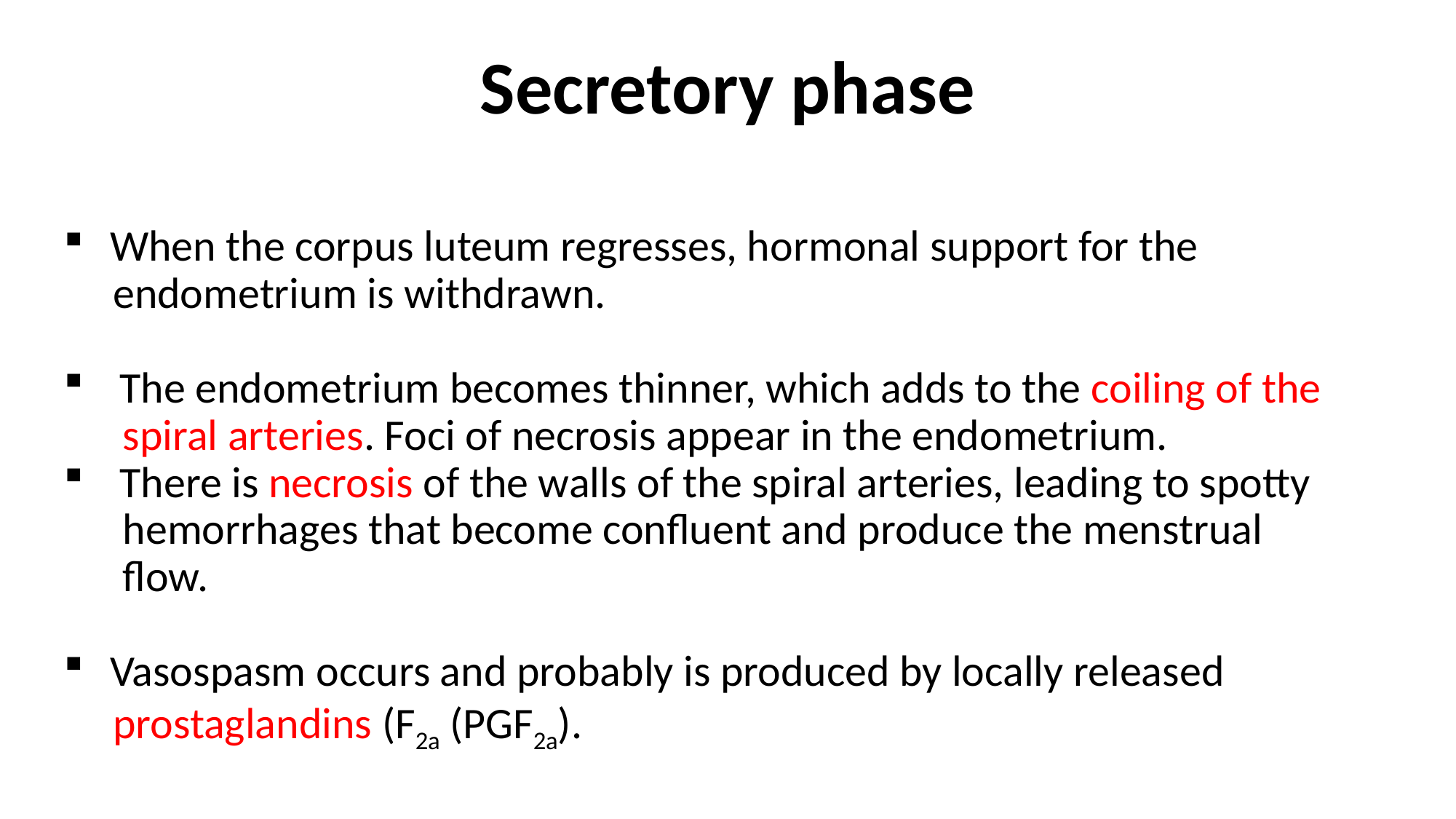

# Secretory phase
  When the corpus luteum regresses, hormonal support for the
     endometrium is withdrawn.

   The endometrium becomes thinner, which adds to the coiling of the
      spiral arteries. Foci of necrosis appear in the endometrium.
   There is necrosis of the walls of the spiral arteries, leading to spotty
      hemorrhages that become confluent and produce the menstrual
      flow.

  Vasospasm occurs and probably is produced by locally released
     prostaglandins (F2a (PGF2a).